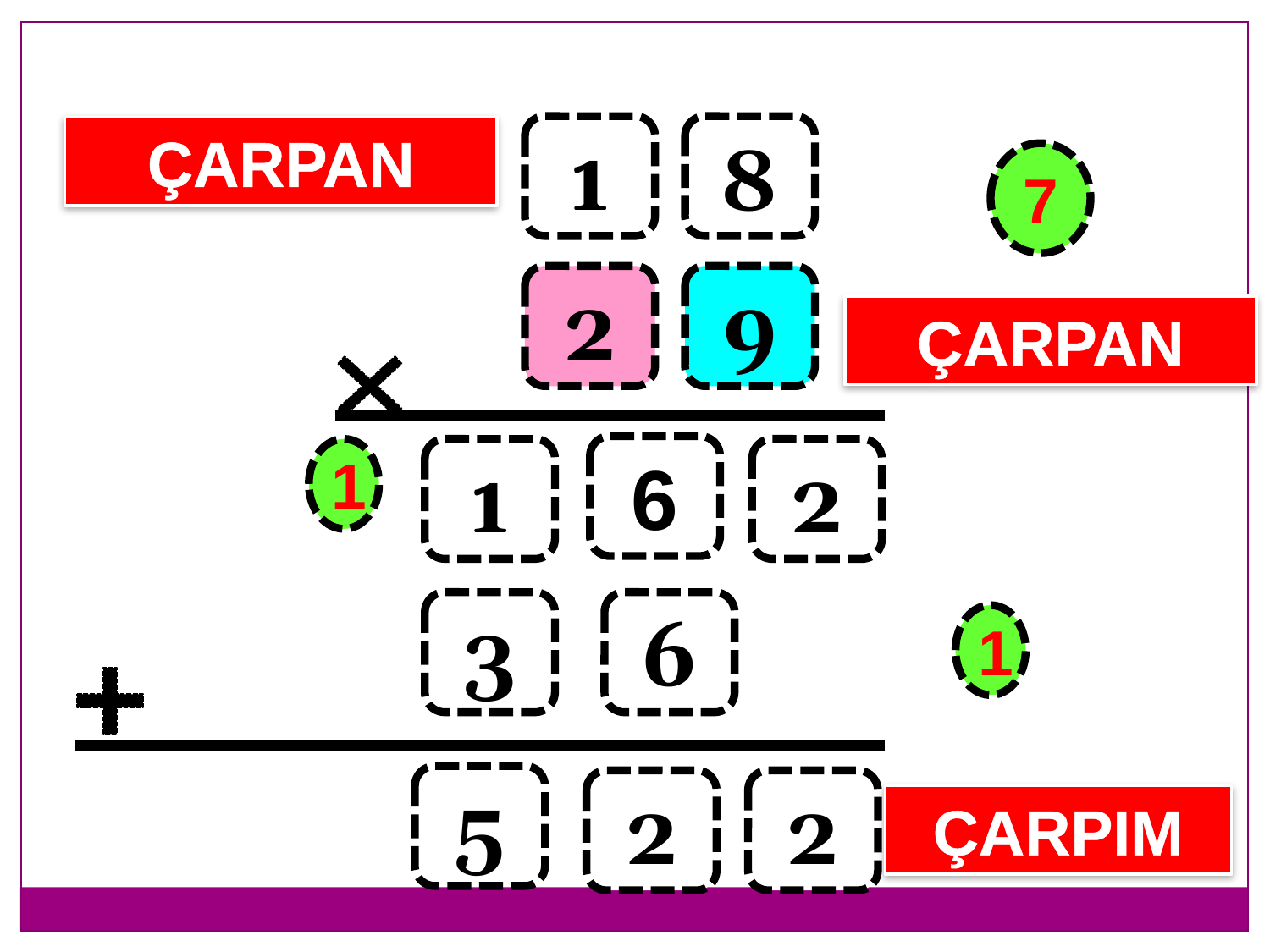

1
8
ÇARPAN
7
2
9
ÇARPAN

6
1
1
2
3
6
1

5
2
2
ÇARPIM